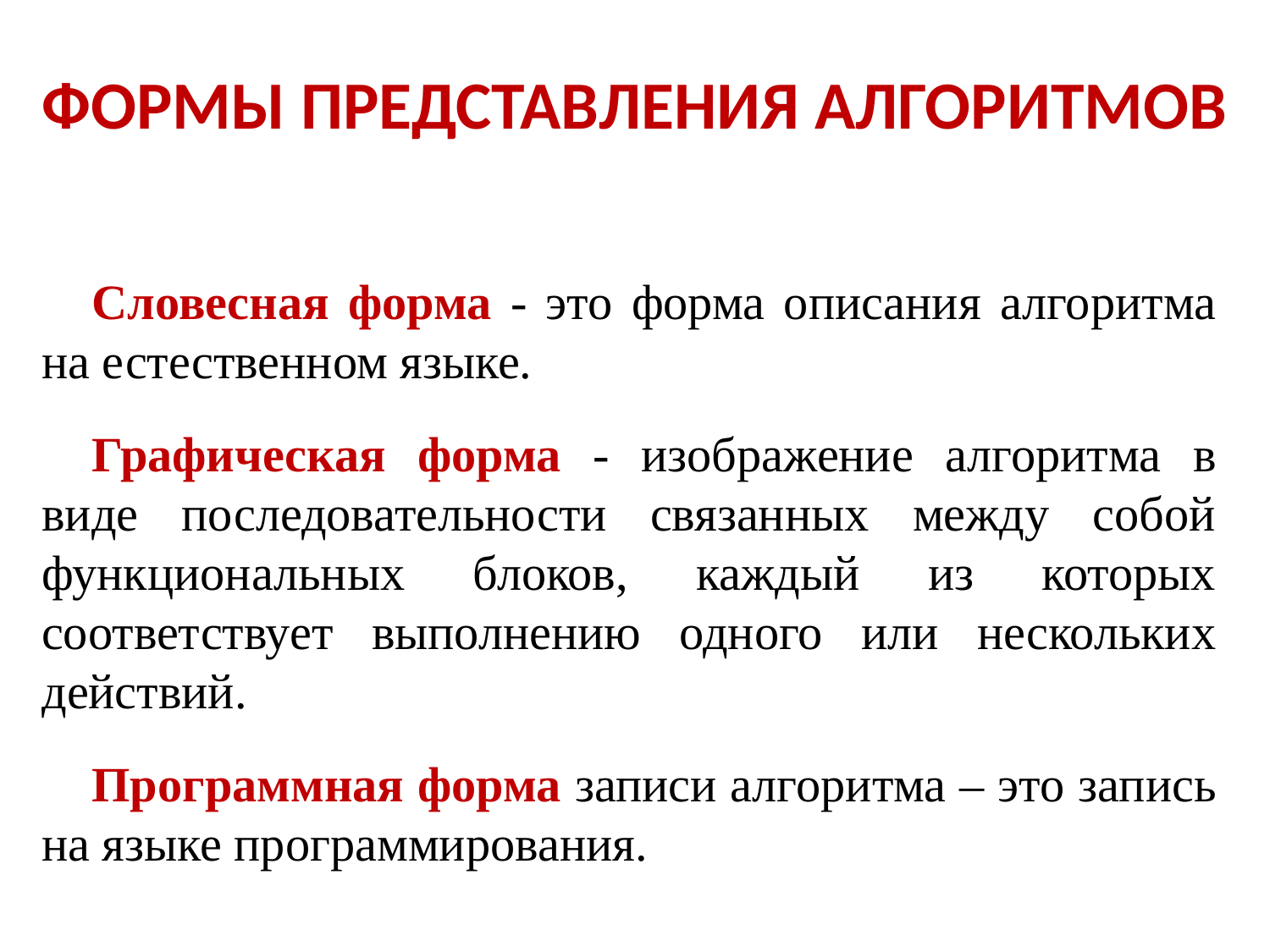

# Формы представления алгоритмов
Словесная форма - это форма описания алгоритма на естественном языке.

Графическая форма - изображение алгоритма в виде последовательности связанных между собой функциональных блоков, каждый из которых соответствует выполнению одного или нескольких действий.

Программная форма записи алгоритма – это запись на языке программирования.